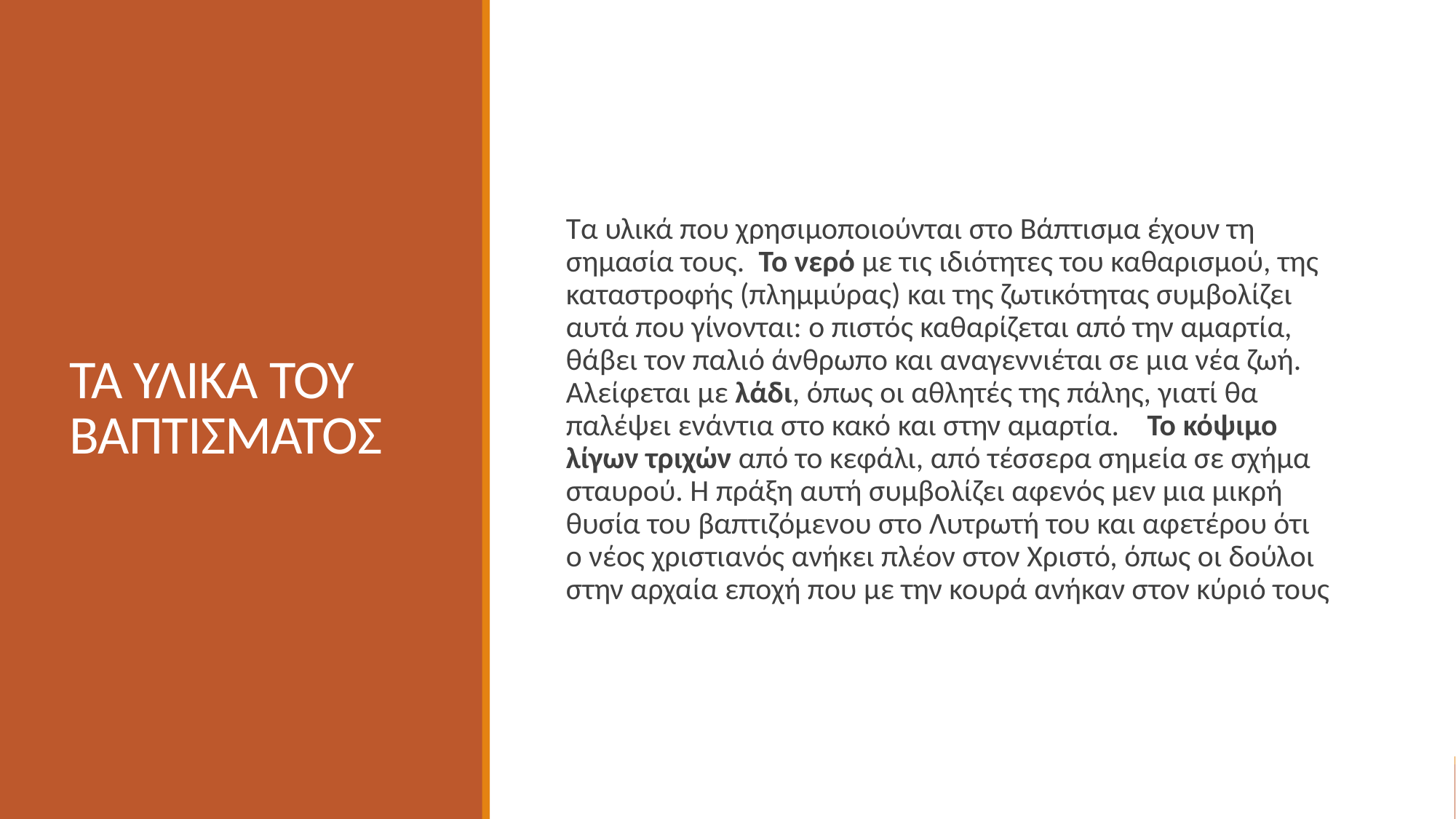

# ΤΑ ΥΛΙΚΑ ΤΟΥ ΒΑΠΤΙΣΜΑΤΟΣ
Τα υλικά που χρησιμοποιούνται στο Βάπτισμα έχουν τη σημασία τους.  Το νερό με τις ιδιότητες του καθαρισμού, της καταστροφής (πλημμύρας) και της ζωτικότητας συμβολίζει αυτά που γίνονται: ο πιστός καθαρίζεται από την αμαρτία, θάβει τον παλιό άνθρωπο και αναγεννιέται σε μια νέα ζωή. Αλείφεται με λάδι, όπως οι αθλητές της πάλης, γιατί θα παλέψει ενάντια στο κακό και στην αμαρτία.    Το κόψιμο λίγων τριχών από το κεφάλι, από τέσσερα σημεία σε σχήμα σταυρού. Η πράξη αυτή συμβολίζει αφενός μεν μια μικρή θυσία του βαπτιζόμενου στο Λυτρωτή του και αφετέρου ότι ο νέος χριστιανός ανήκει πλέον στον Χριστό, όπως οι δούλοι στην αρχαία εποχή που με την κουρά ανήκαν στον κύριό τους